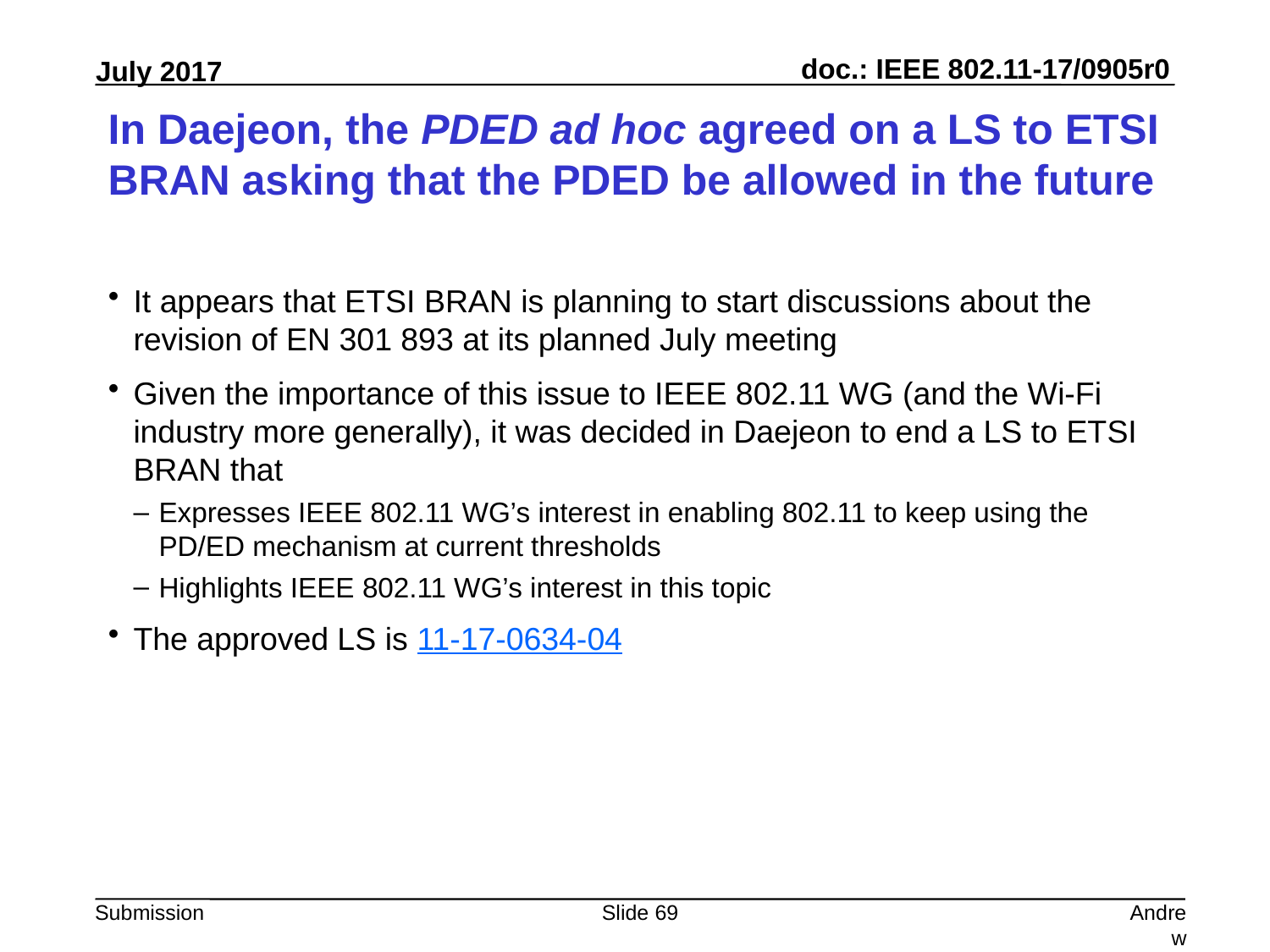

# In Daejeon, the PDED ad hoc agreed on a LS to ETSI BRAN asking that the PDED be allowed in the future
It appears that ETSI BRAN is planning to start discussions about the revision of EN 301 893 at its planned July meeting
Given the importance of this issue to IEEE 802.11 WG (and the Wi-Fi industry more generally), it was decided in Daejeon to end a LS to ETSI BRAN that
Expresses IEEE 802.11 WG’s interest in enabling 802.11 to keep using the PD/ED mechanism at current thresholds
Highlights IEEE 802.11 WG’s interest in this topic
The approved LS is 11-17-0634-04
Slide 69
Andrew Myles, Cisco